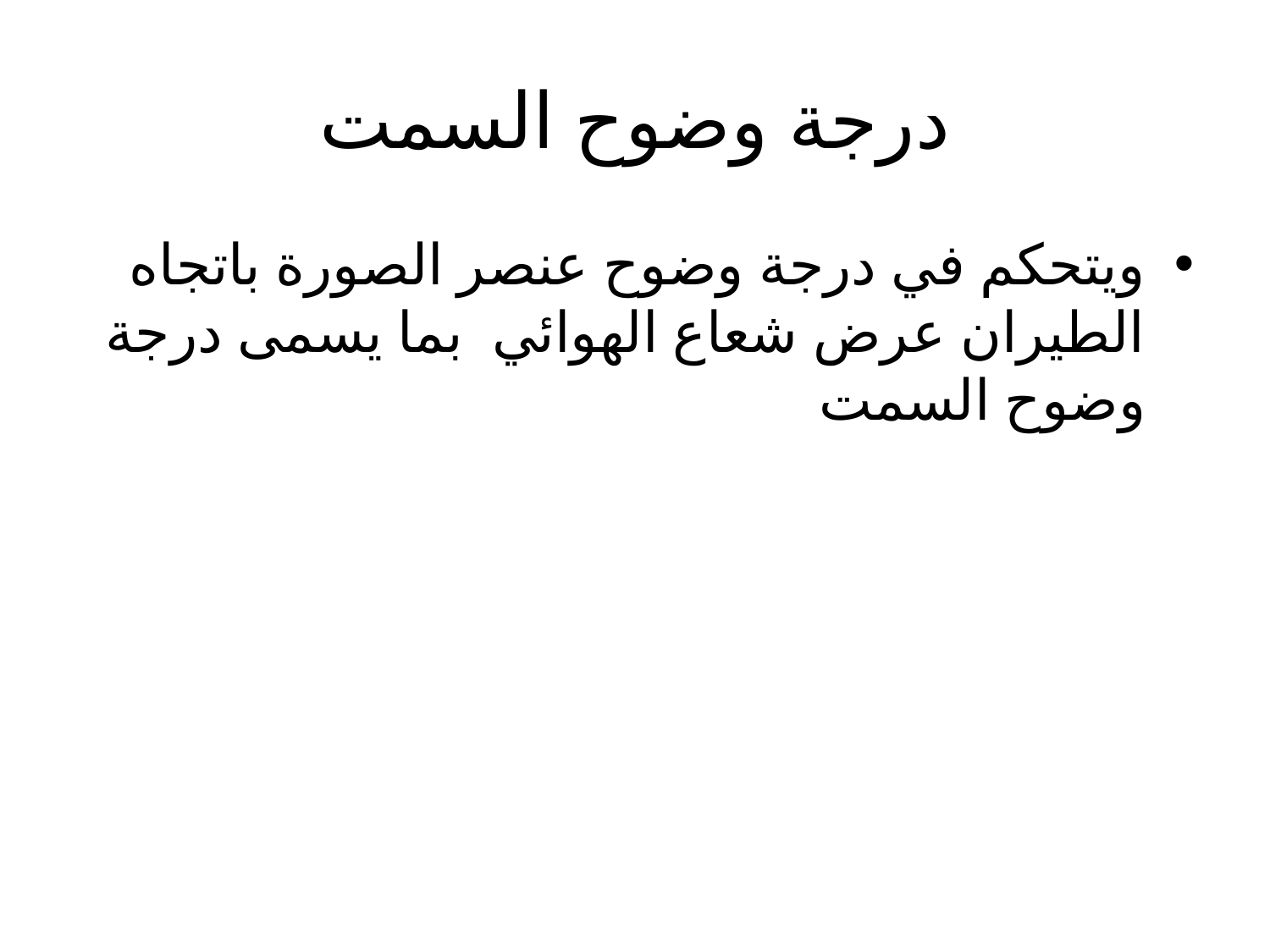

# درجة وضوح السمت
ويتحكم في درجة وضوح عنصر الصورة باتجاه الطيران عرض شعاع الهوائي  بما يسمى درجة وضوح السمت